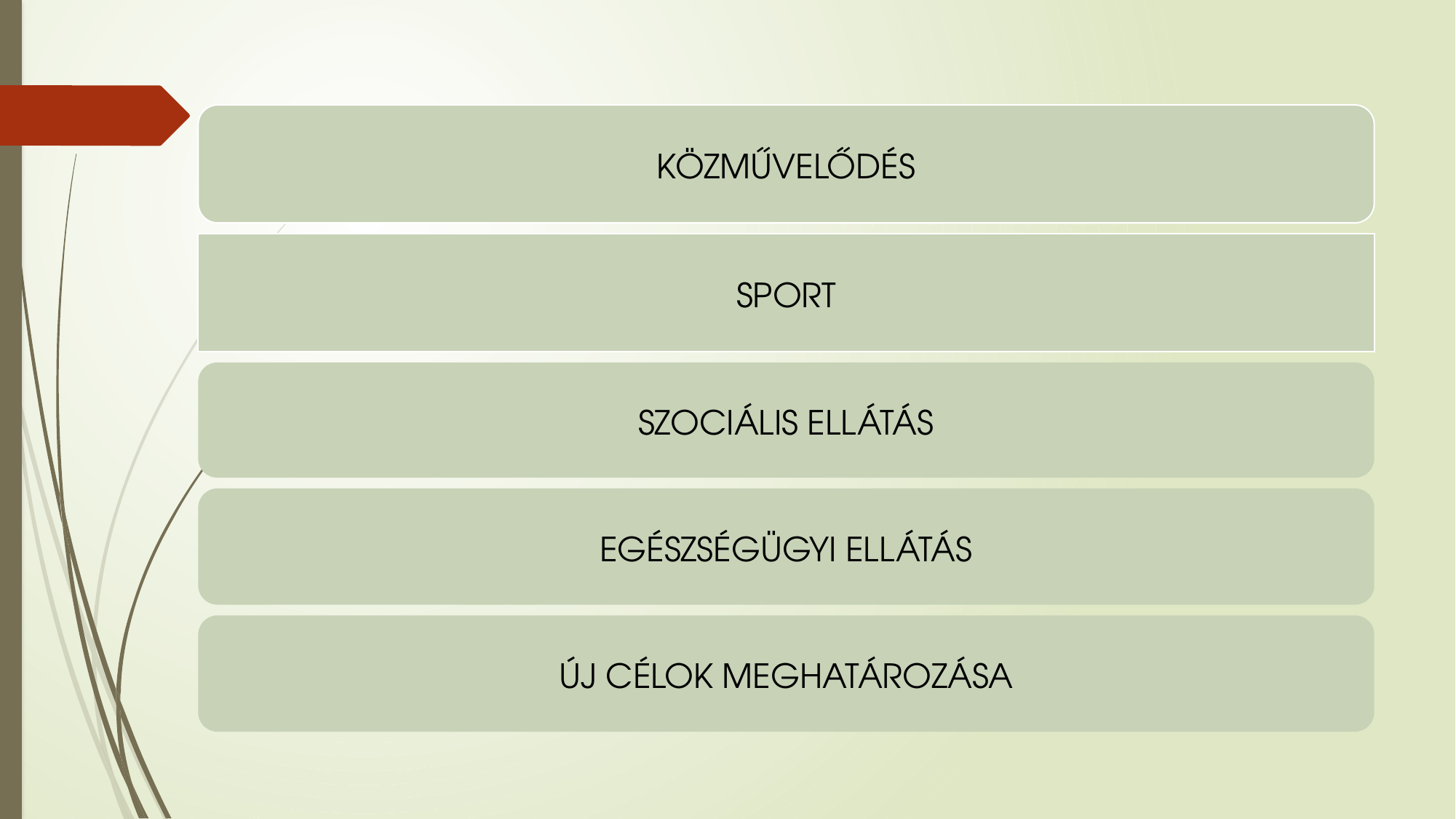

KÖZMŰVELŐDÉS
SPORT
SZOCIÁLIS ELLÁTÁS
EGÉSZSÉGÜGYI ELLÁTÁS
ÚJ CÉLOK MEGHATÁROZÁSA